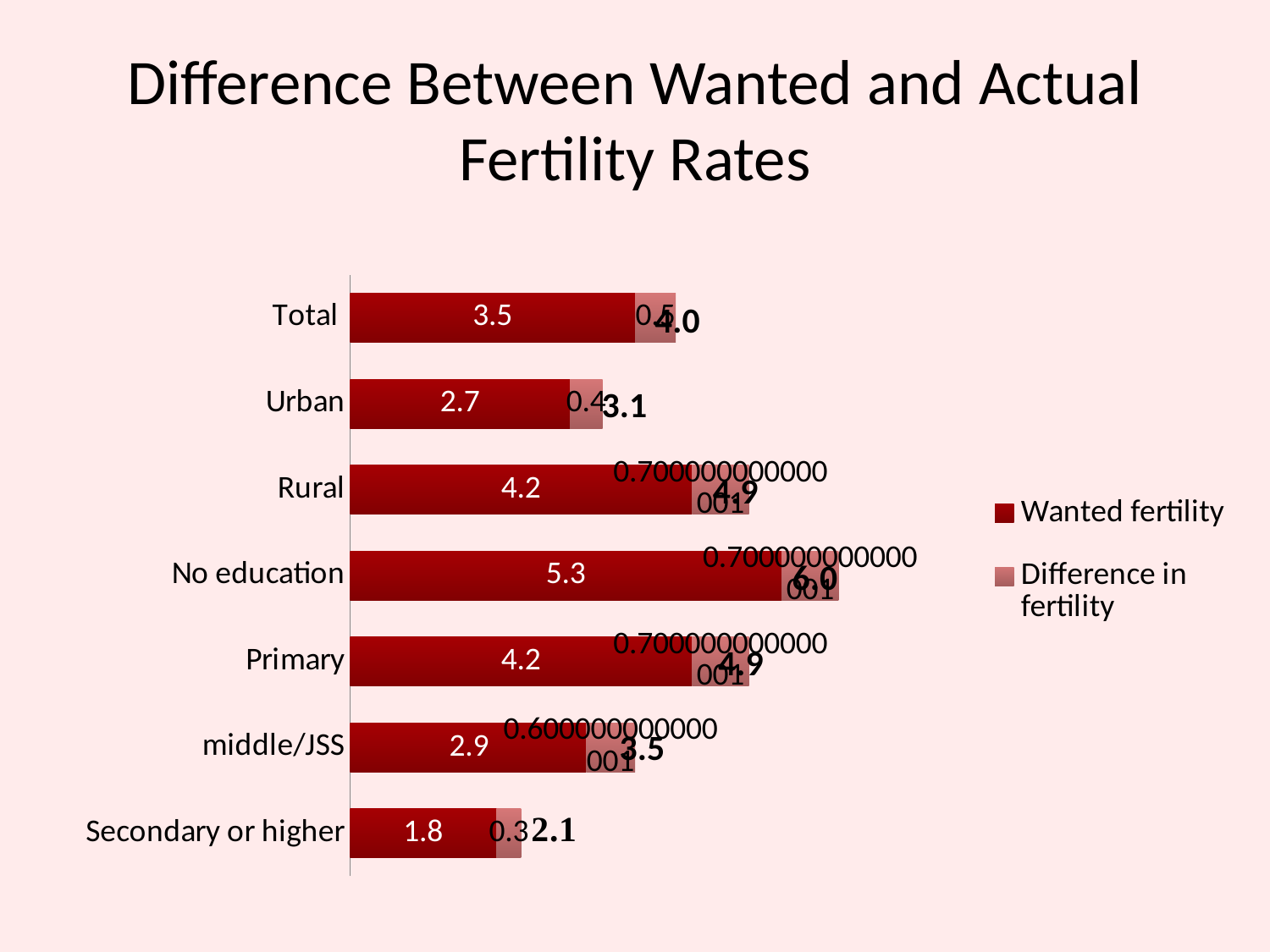

# Difference Between Wanted and Actual Fertility Rates

### Chart

| Category | Wanted fertility | Difference in fertility |
|---|---|---|
| Total  | 3.5 | 0.5 |
| Urban | 2.7 | 0.4 |
| Rural | 4.2 | 0.7000000000000006 |
| No education | 5.3 | 0.7000000000000006 |
| Primary | 4.2 | 0.7000000000000006 |
| middle/JSS | 2.9 | 0.6000000000000006 |
| Secondary or higher | 1.8 | 0.3000000000000003 |
4.0

3.1

4.9

6.0

4.9

3.5